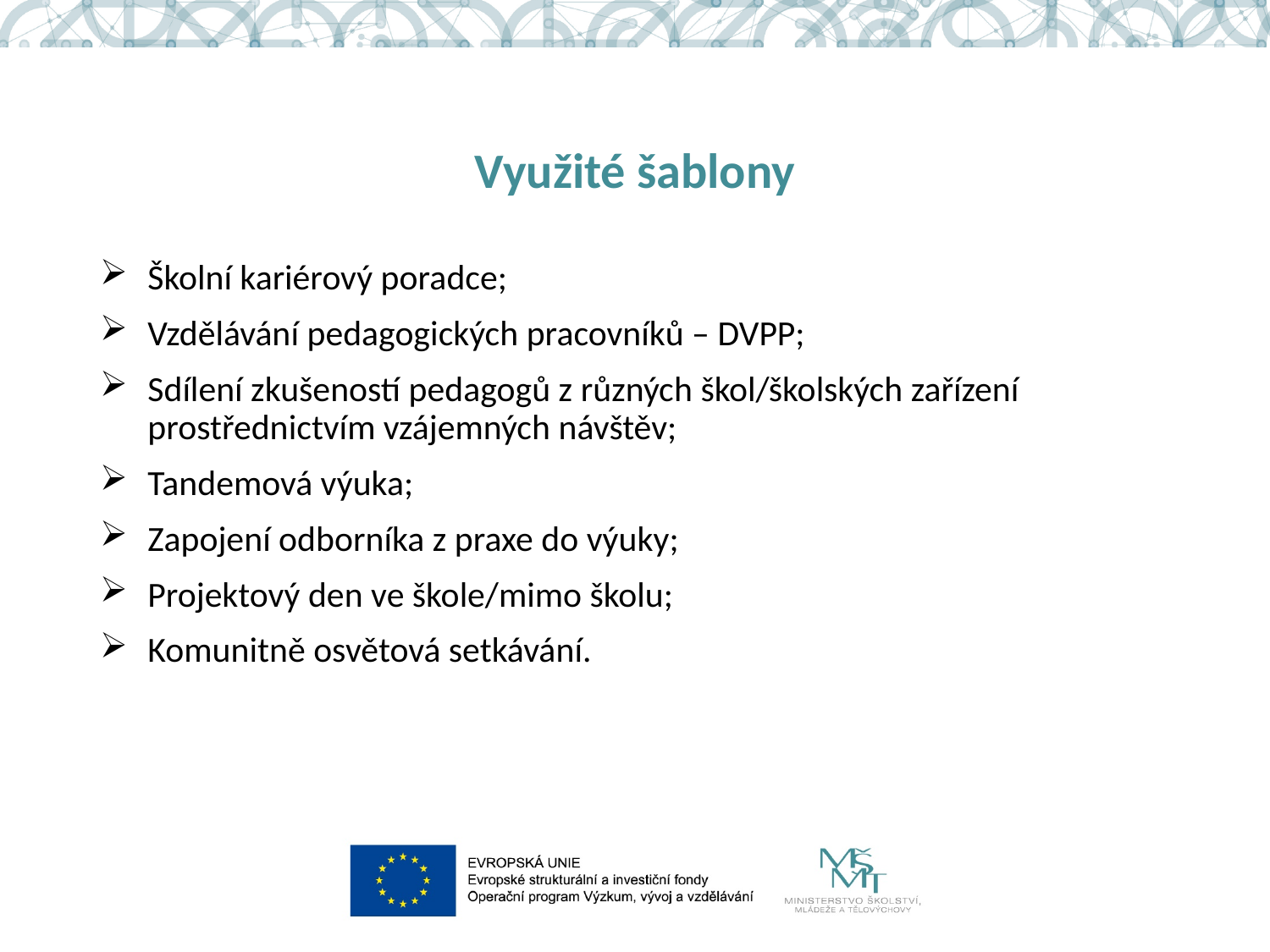

# Využité šablony
Školní kariérový poradce;
Vzdělávání pedagogických pracovníků – DVPP;
Sdílení zkušeností pedagogů z různých škol/školských zařízení prostřednictvím vzájemných návštěv;
Tandemová výuka;
Zapojení odborníka z praxe do výuky;
Projektový den ve škole/mimo školu;
Komunitně osvětová setkávání.